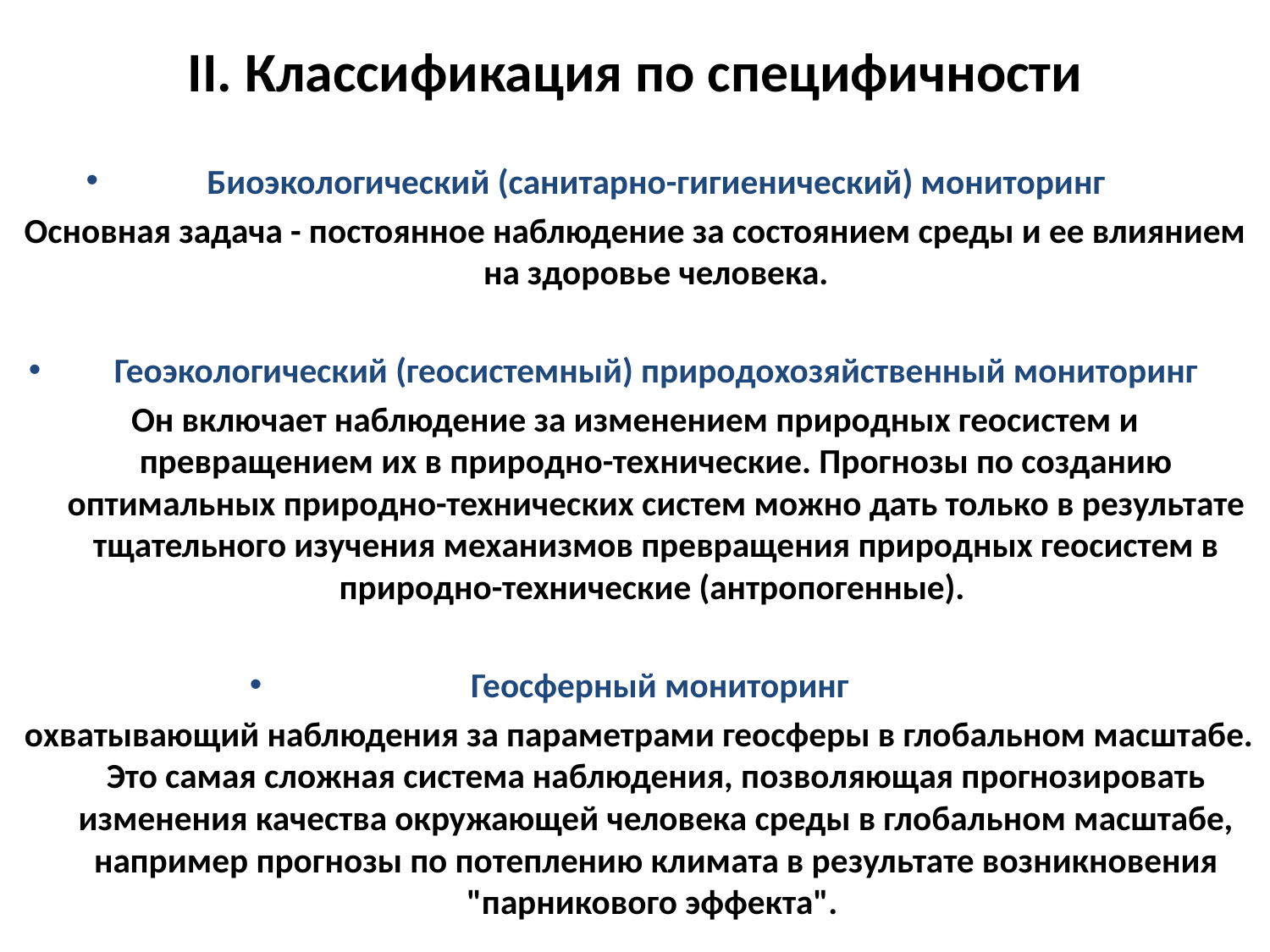

II. Классификация по специфичности

 Биоэкологический (санитарно-гигиенический) мониторинг
Основная задача - постоянное наблюдение за состоянием среды и ее влиянием на здоровье человека.

 Геоэкологический (геосистемный) природохозяйственный мониторинг
Он включает наблюдение за изменением природных геосистем и превращением их в природно-технические. Прогнозы по созданию оптимальных природно-технических систем можно дать только в результате тщательного изучения механизмов превращения природных геосистем в природно-технические (антропогенные).

 Геосферный мониторинг
 охватывающий наблюдения за параметрами геосферы в глобальном масштабе. Это самая сложная система наблюдения, позволяющая прогнозировать изменения качества окружающей человека среды в глобальном масштабе, например прогнозы по потеплению климата в результате возникновения "парникового эффекта".